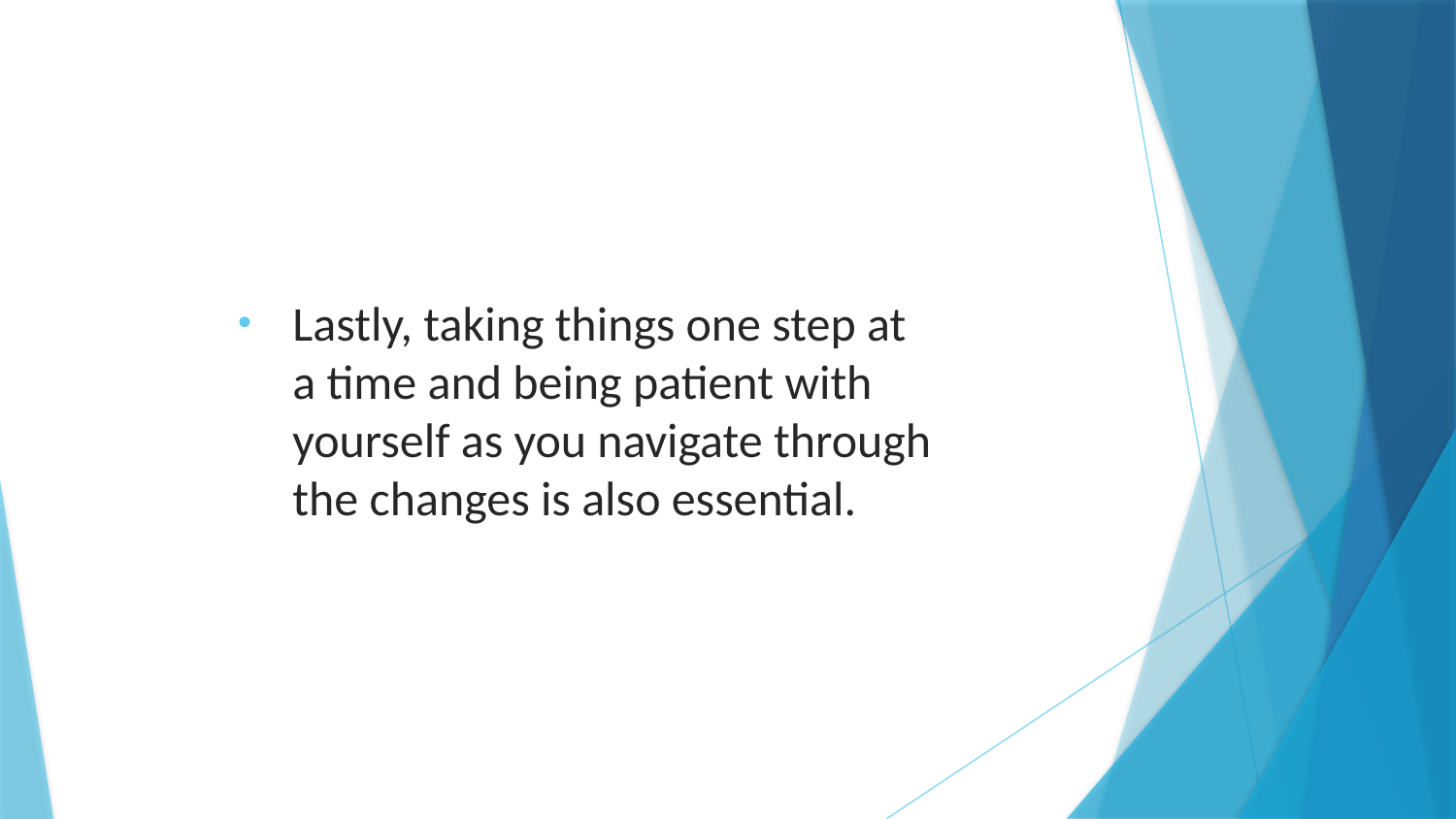

Lastly, taking things one step at
a time and being patient with yourself as you navigate through the changes is also essential.